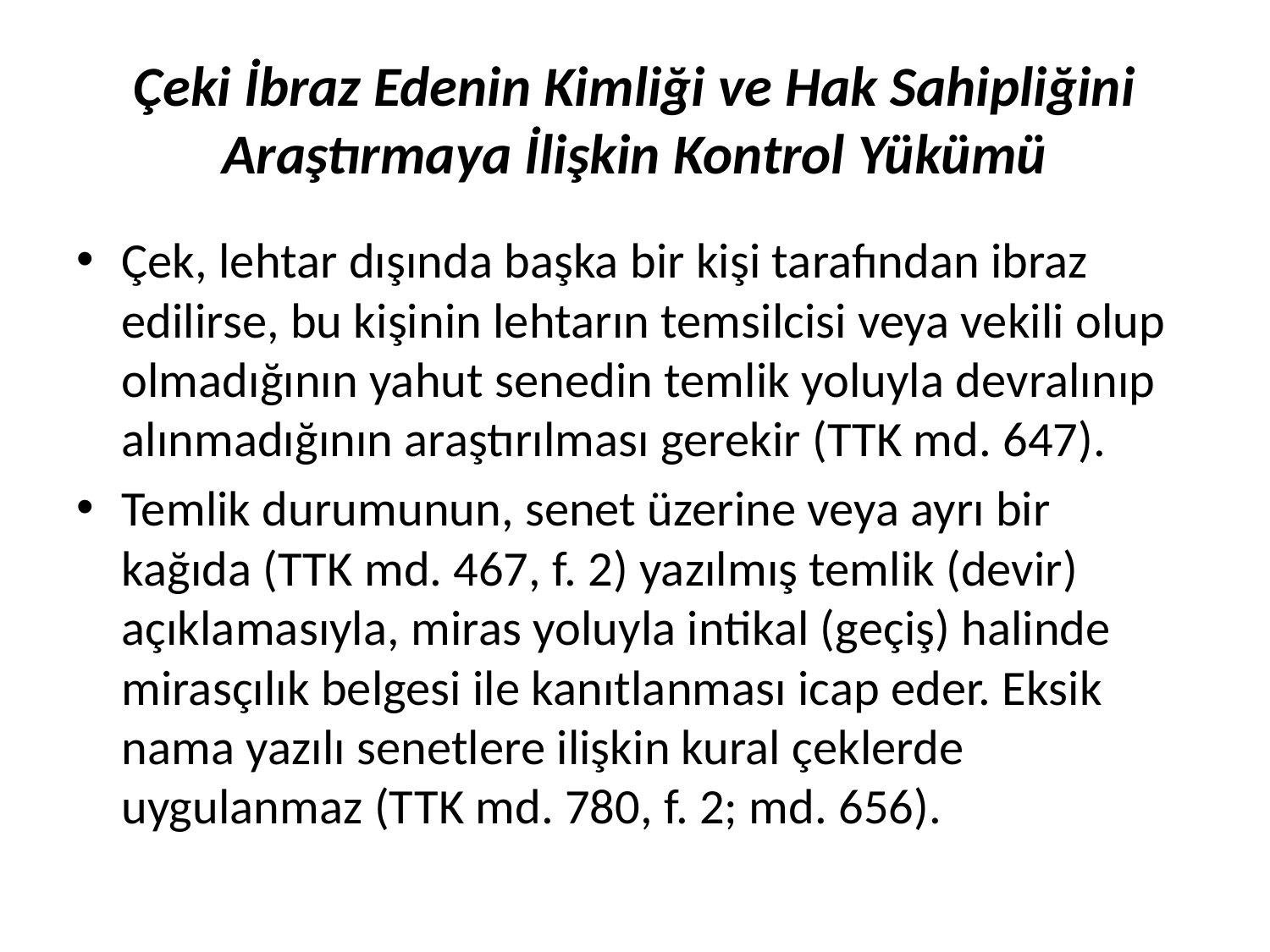

# Çeki İbraz Edenin Kimliği ve Hak Sahipliğini Araştırmaya İlişkin Kontrol Yükümü
Çek, lehtar dışında başka bir kişi tarafından ibraz edilirse, bu kişinin lehtarın temsilcisi veya vekili olup olmadığının yahut senedin temlik yoluyla devralınıp alınmadığının araştırılması gerekir (TTK md. 647).
Temlik durumunun, senet üzerine veya ayrı bir kağıda (TTK md. 467, f. 2) yazılmış temlik (devir) açıklamasıyla, miras yoluyla intikal (geçiş) halinde mirasçılık belgesi ile kanıtlanması icap eder. Eksik nama yazılı senetlere ilişkin kural çeklerde uygulanmaz (TTK md. 780, f. 2; md. 656).